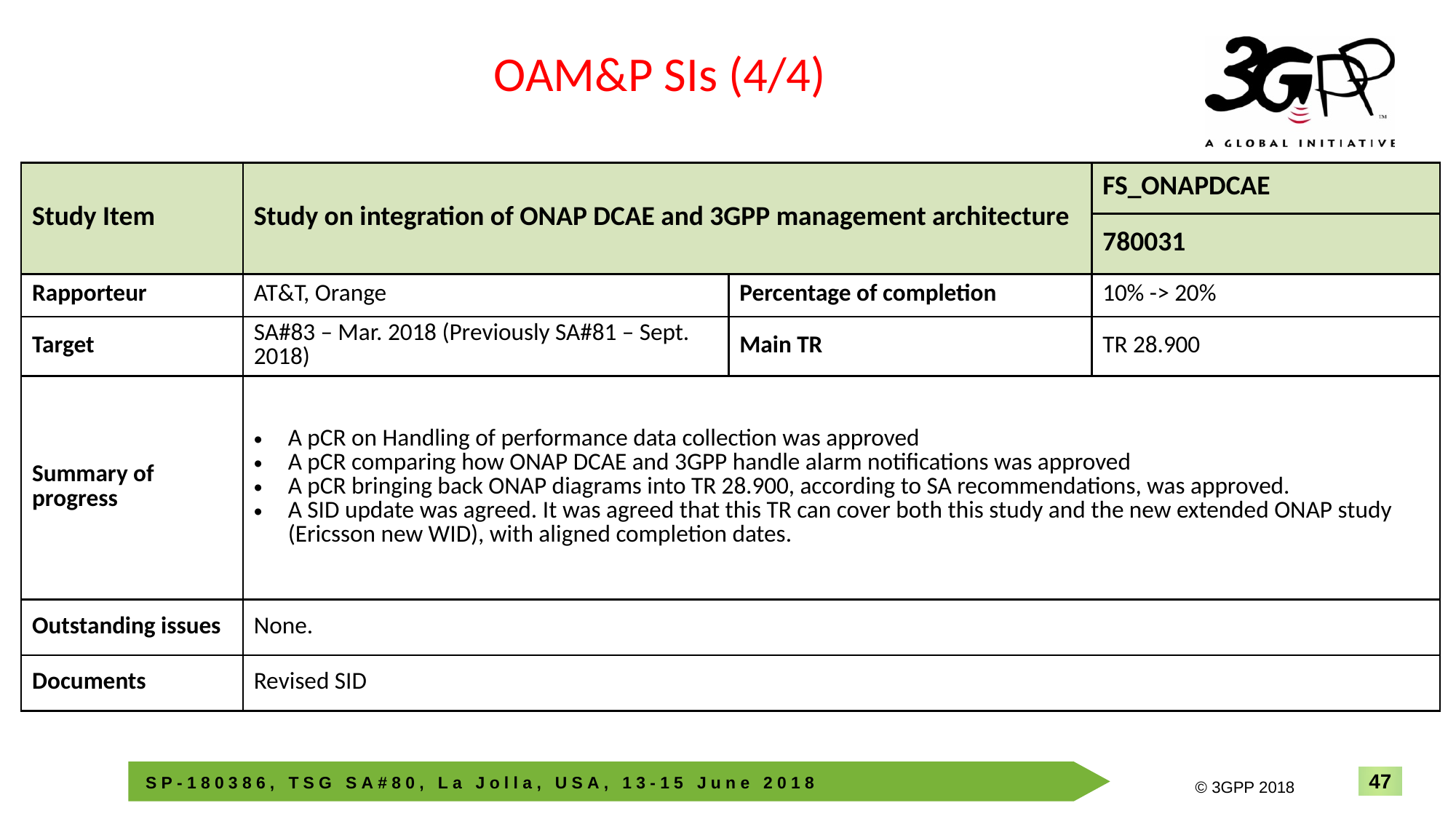

OAM&P SIs (4/4)
| Study Item | Study on integration of ONAP DCAE and 3GPP management architecture |  | FS\_ONAPDCAE |
| --- | --- | --- | --- |
|  |  |  | 780031 |
| Rapporteur | AT&T, Orange | Percentage of completion | 10% -> 20% |
| Target | SA#83 – Mar. 2018 (Previously SA#81 – Sept. 2018) | Main TR | TR 28.900 |
| Summary of progress | A pCR on Handling of performance data collection was approved A pCR comparing how ONAP DCAE and 3GPP handle alarm notifications was approved A pCR bringing back ONAP diagrams into TR 28.900, according to SA recommendations, was approved. A SID update was agreed. It was agreed that this TR can cover both this study and the new extended ONAP study (Ericsson new WID), with aligned completion dates. |  |  |
| Outstanding issues | None. |  |  |
| Documents | Revised SID |  |  |